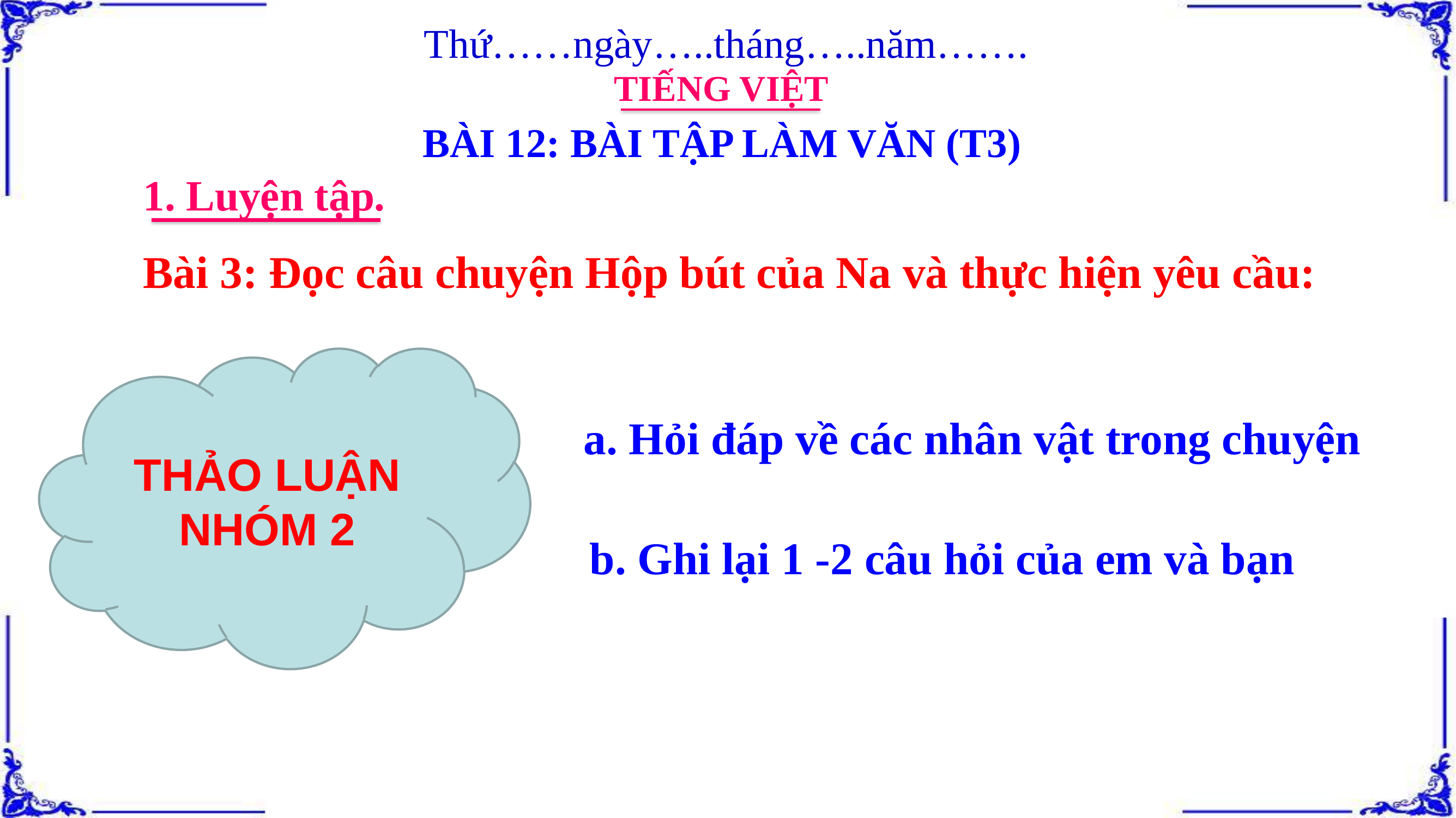

Thứ……ngày…..tháng…..năm…….
TIẾNG VIỆT
BÀI 12: BÀI TẬP LÀM VĂN (T3)
1. Luyện tập.
Bài 3: Đọc câu chuyện Hộp bút của Na và thực hiện yêu cầu:
THẢO LUẬN NHÓM 2
# a. Hỏi đáp về các nhân vật trong chuyện
b. Ghi lại 1 -2 câu hỏi của em và bạn